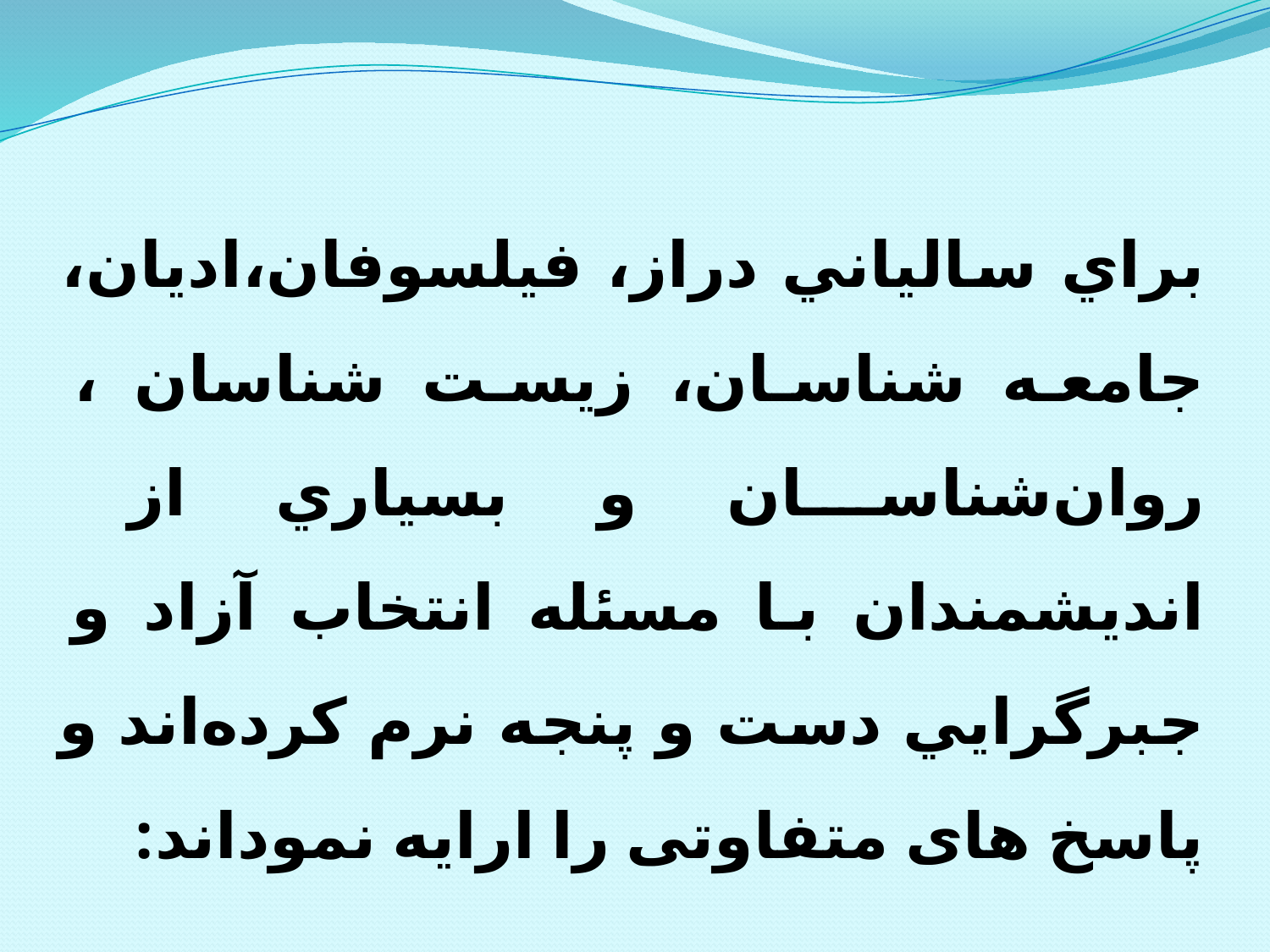

براي سالياني دراز، فيلسوفان،ادیان، جامعه شناسان، زیست شناسان ، روان‌شناسان و بسياري از انديشمندان با مسئله انتخاب‌ آزاد و جبرگرايي دست و پنجه نرم كرده‌اند و پاسخ های متفاوتی را ارایه نموداند: